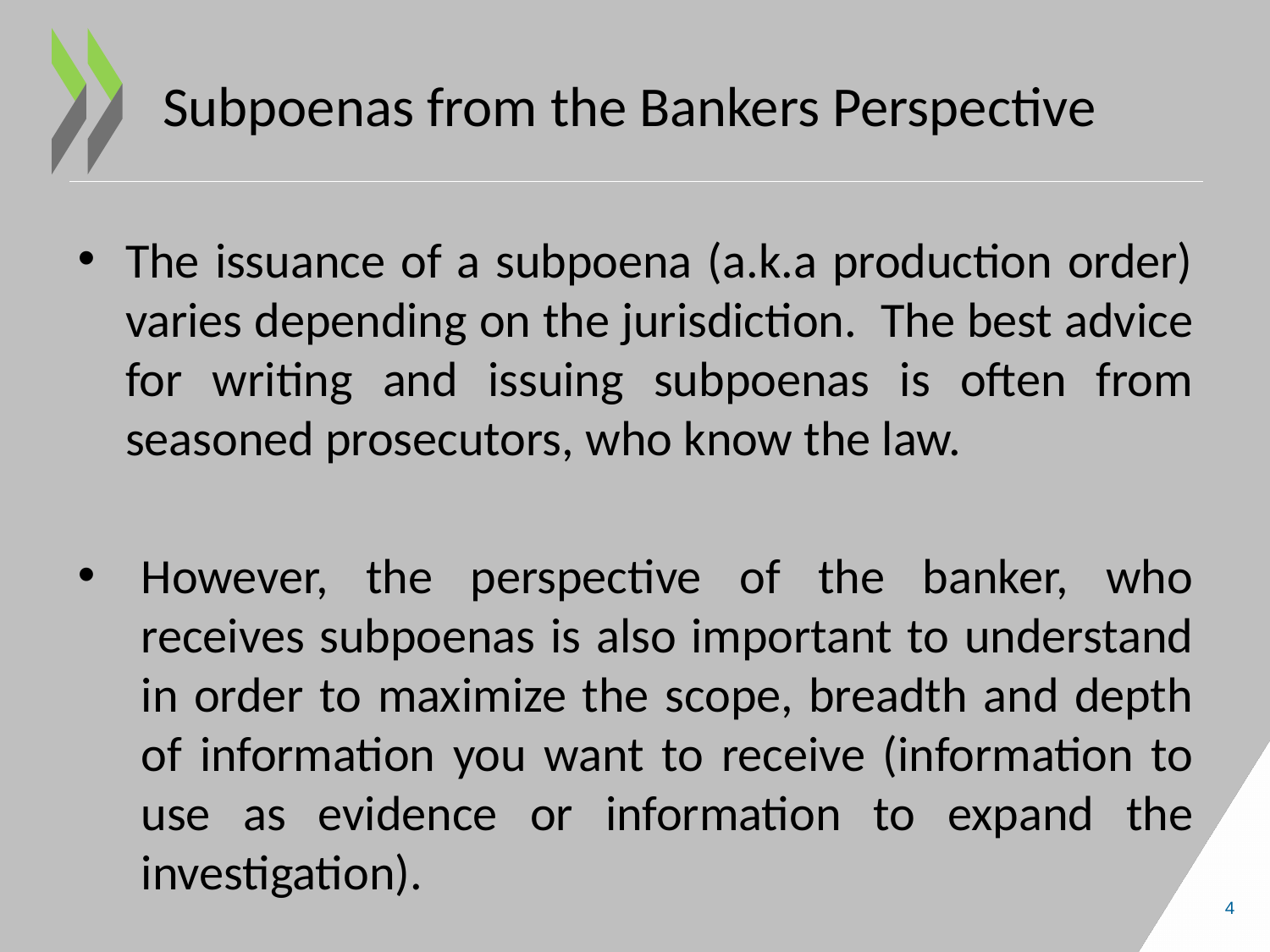

# Subpoenas from the Bankers Perspective
The issuance of a subpoena (a.k.a production order) varies depending on the jurisdiction.  The best advice for writing and issuing subpoenas is often from seasoned prosecutors, who know the law.

However, the perspective of the banker, who receives subpoenas is also important to understand in order to maximize the scope, breadth and depth of information you want to receive (information to use as evidence or information to expand the investigation).
4